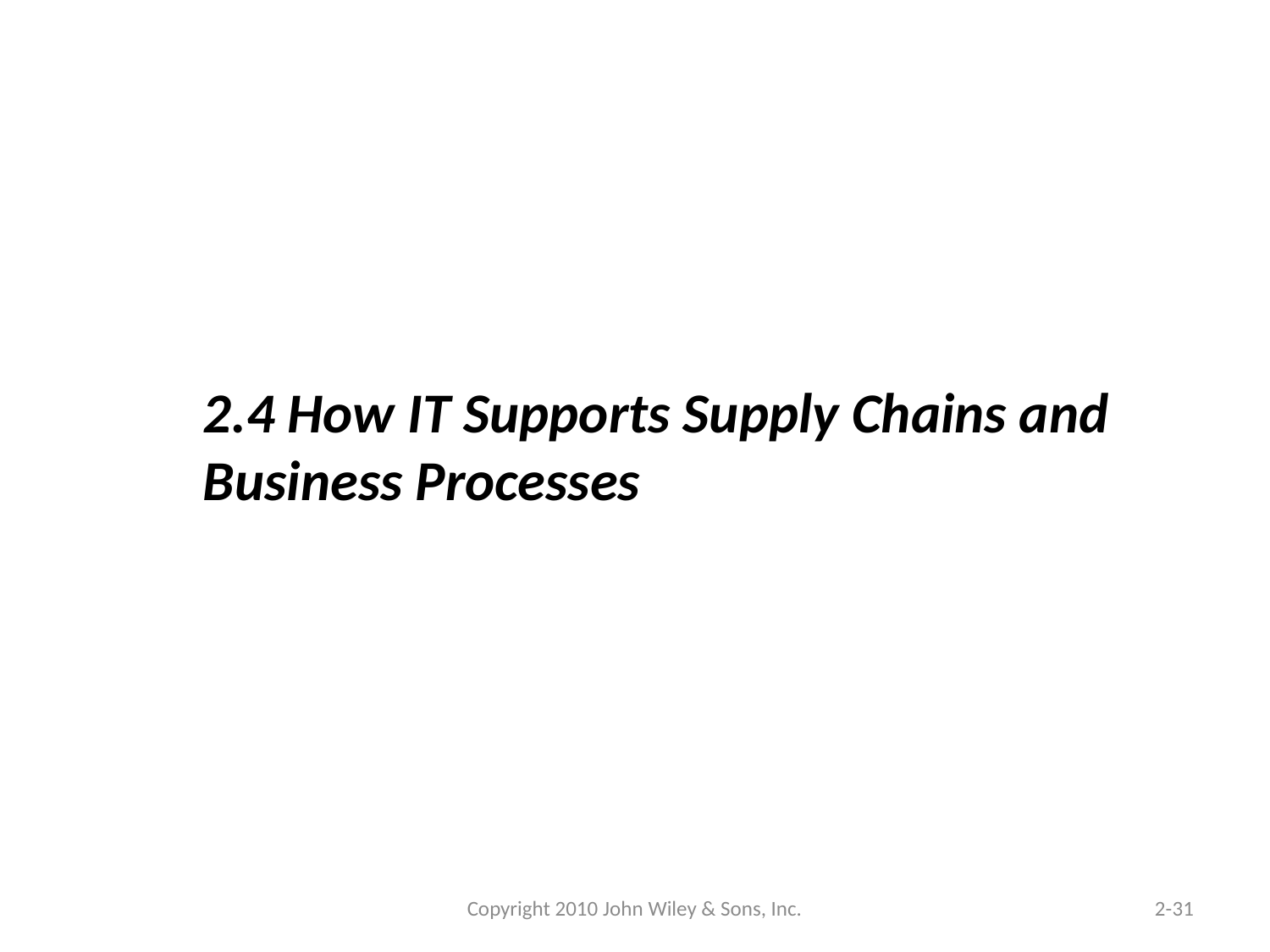

2.4 How IT Supports Supply Chains and Business Processes
Copyright 2010 John Wiley & Sons, Inc.
2-31